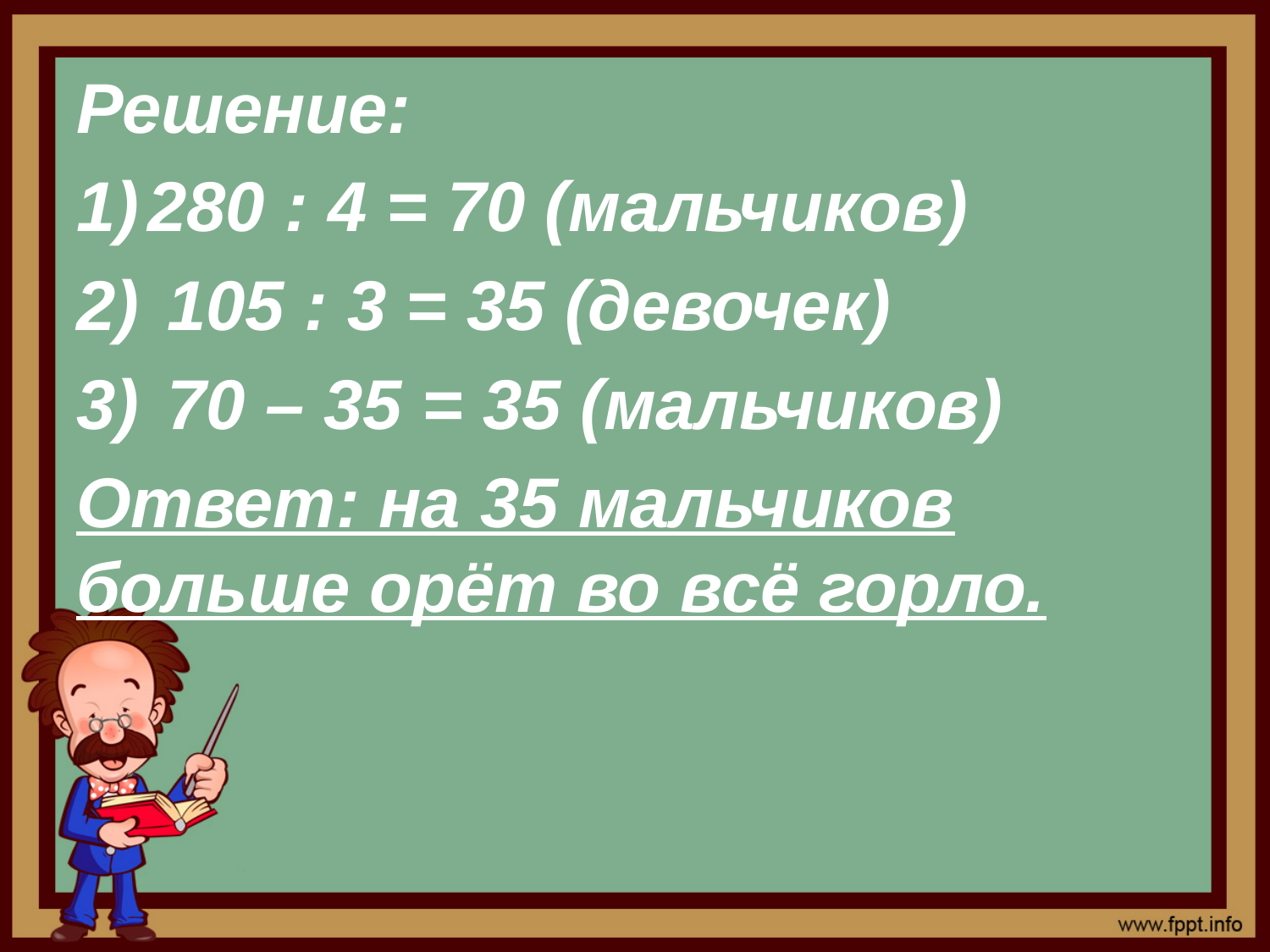

#
Решение:
280 : 4 = 70 (мальчиков)
 105 : 3 = 35 (девочек)
 70 – 35 = 35 (мальчиков)
Ответ: на 35 мальчиков больше орёт во всё горло.